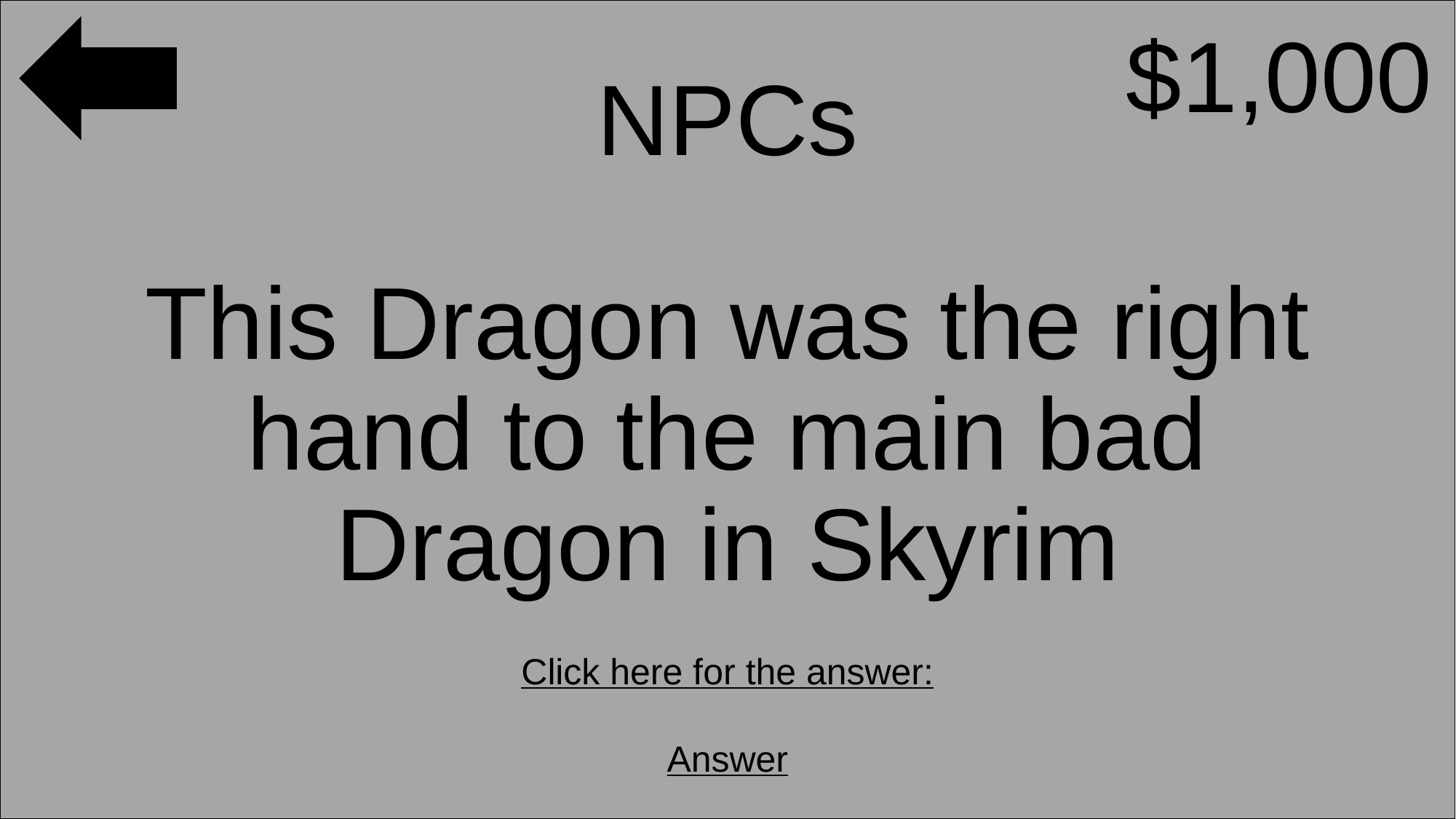

$1,000

#
NPCs

This Dragon was the right hand to the main bad Dragon in Skyrim

Click here for the answer:

Answer